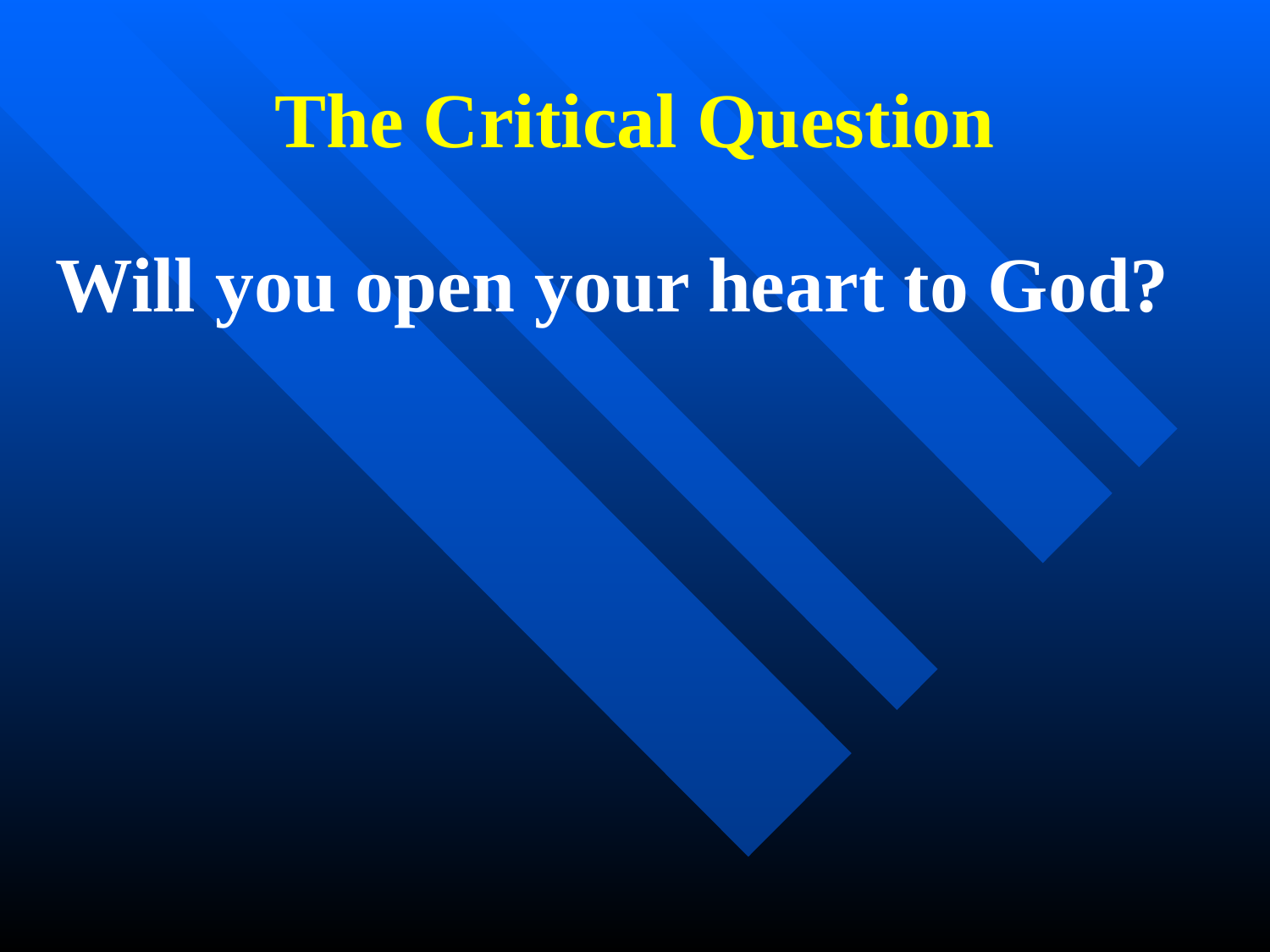

# The Critical Question
Will you open your heart to God?